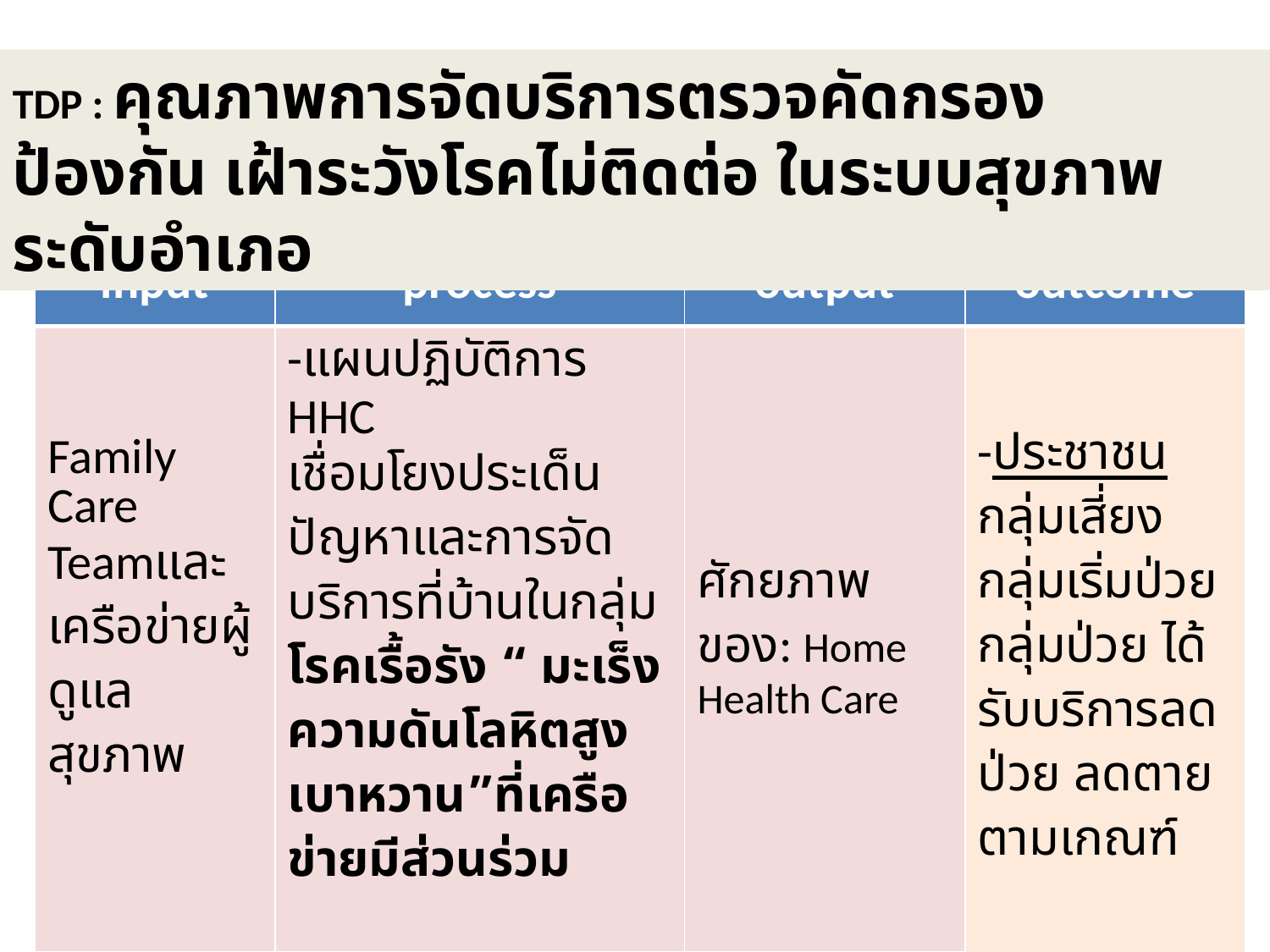

TDP : คุณภาพการจัดบริการตรวจคัดกรอง ป้องกัน เฝ้าระวังโรคไม่ติดต่อ ในระบบสุขภาพระดับอำเภอ
| input | process | output | outcome |
| --- | --- | --- | --- |
| Family Care Teamและเครือข่ายผู้ดูแลสุขภาพ | -แผนปฏิบัติการ HHC เชื่อมโยงประเด็นปัญหาและการจัดบริการที่บ้านในกลุ่มโรคเรื้อรัง “ มะเร็ง ความดันโลหิตสูง เบาหวาน”ที่เครือข่ายมีส่วนร่วม | ศักยภาพของ: Home Health Care | -ประชาชนกลุ่มเสี่ยง กลุ่มเริ่มป่วย กลุ่มป่วย ได้รับบริการลดป่วย ลดตาย ตามเกณฑ์ |
|  |  |  |  |